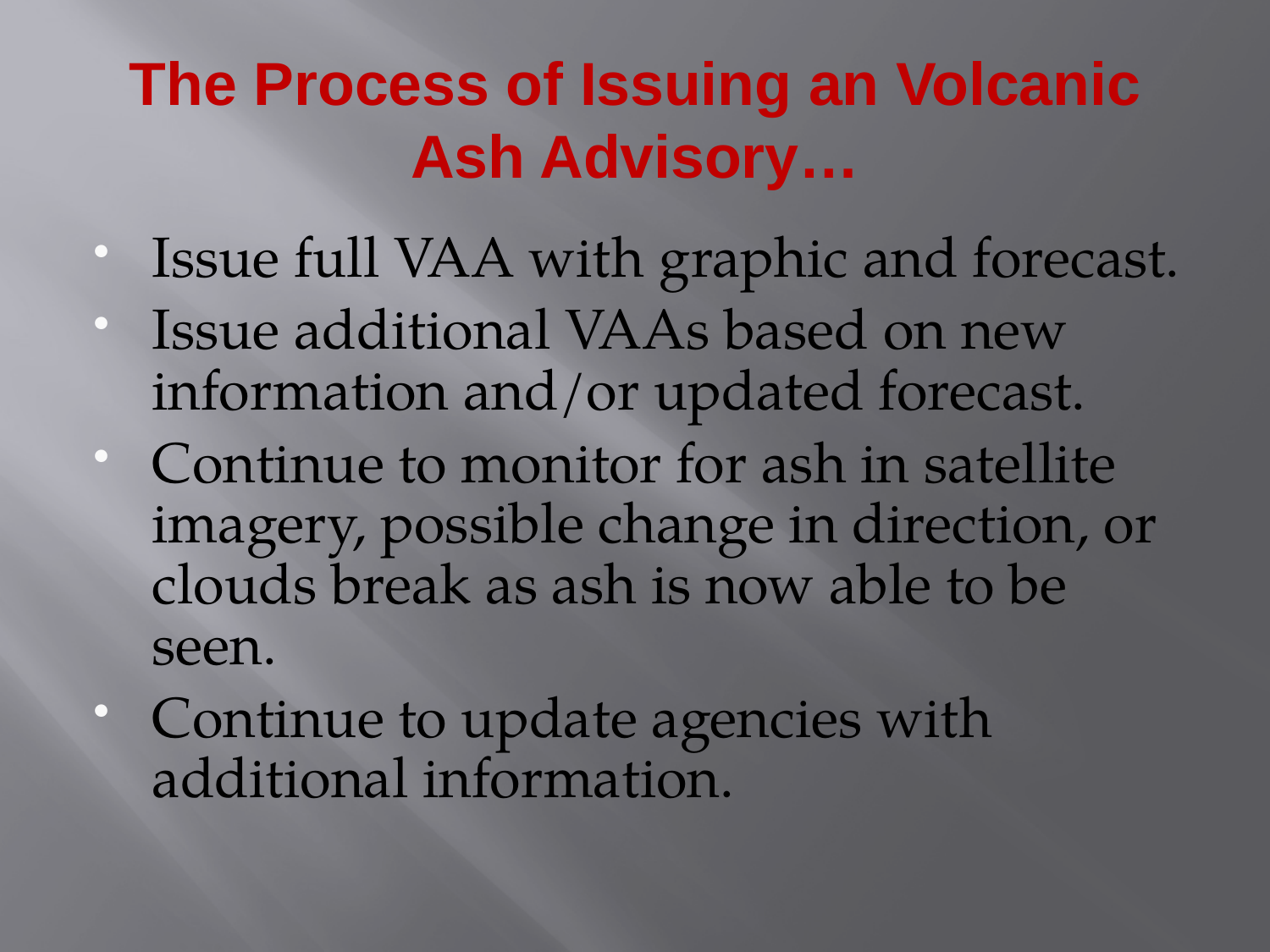

# The Process of Issuing an Volcanic Ash Advisory…
Issue full VAA with graphic and forecast.
Issue additional VAAs based on new information and/or updated forecast.
Continue to monitor for ash in satellite imagery, possible change in direction, or clouds break as ash is now able to be seen.
Continue to update agencies with additional information.